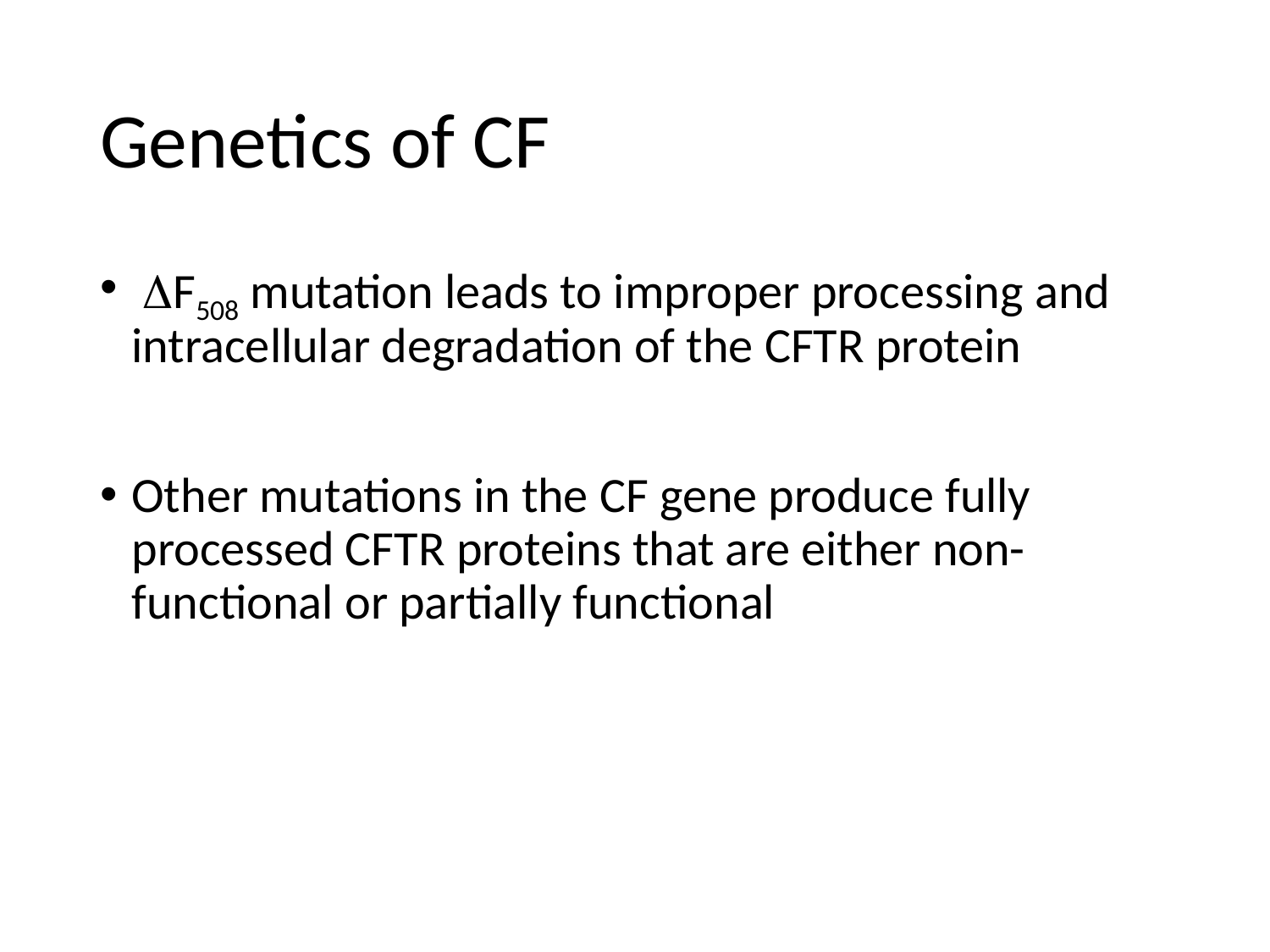

# Genetics of CF
 ΔF508 mutation leads to improper processing and intracellular degradation of the CFTR protein

Other mutations in the CF gene produce fully processed CFTR proteins that are either non-functional or partially functional